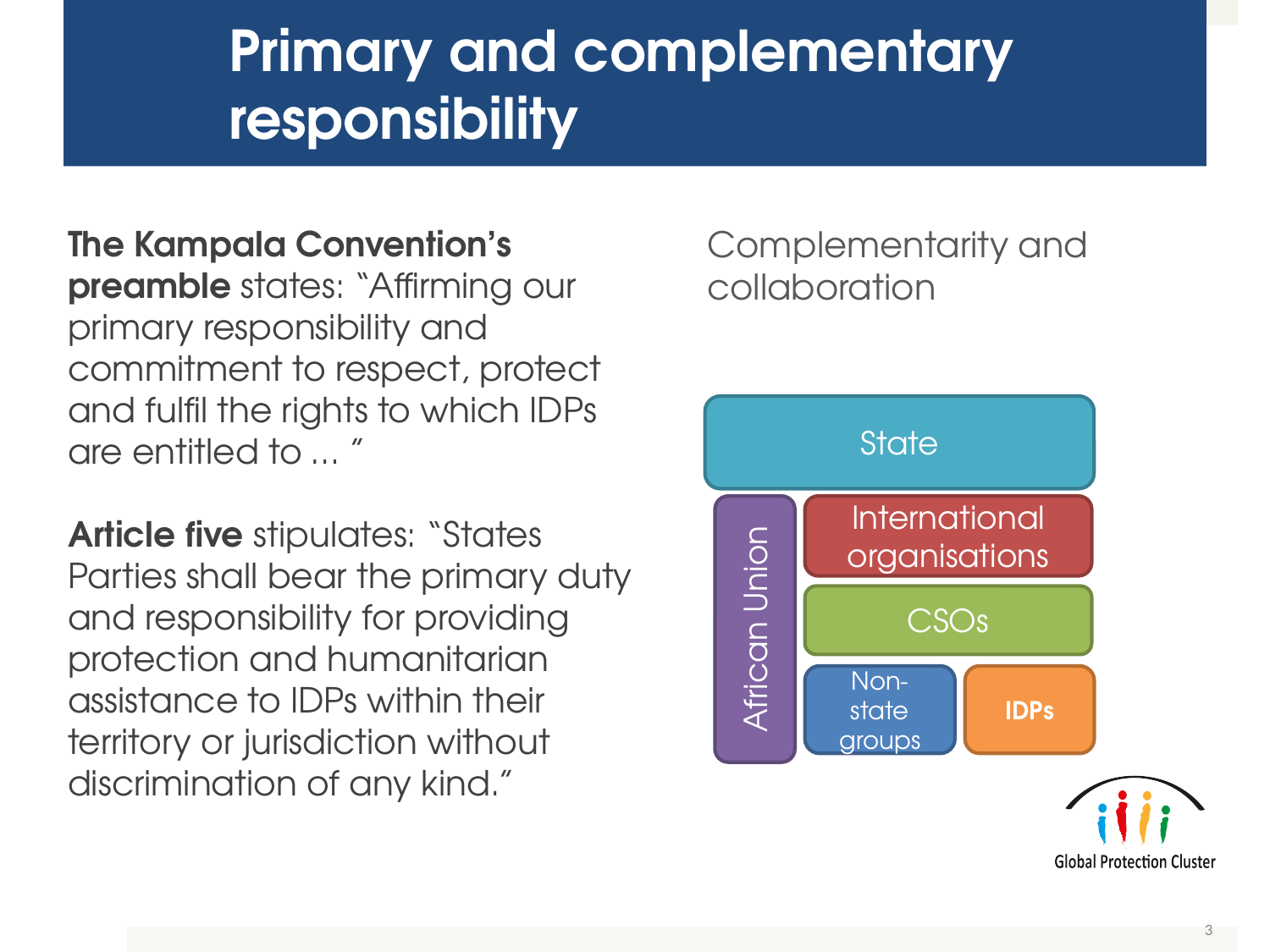

# Primary and complementary responsibility
The Kampala Convention’s preamble states: “Affirming our primary responsibility and commitment to respect, protect and fulfil the rights to which IDPs are entitled to … ”

Article five stipulates: “States Parties shall bear the primary duty and responsibility for providing protection and humanitarian assistance to IDPs within their territory or jurisdiction without discrimination of any kind.”

Complementarity and     collaboration

State
International organisations
CSOs
African Union
Non-state groups
IDPs